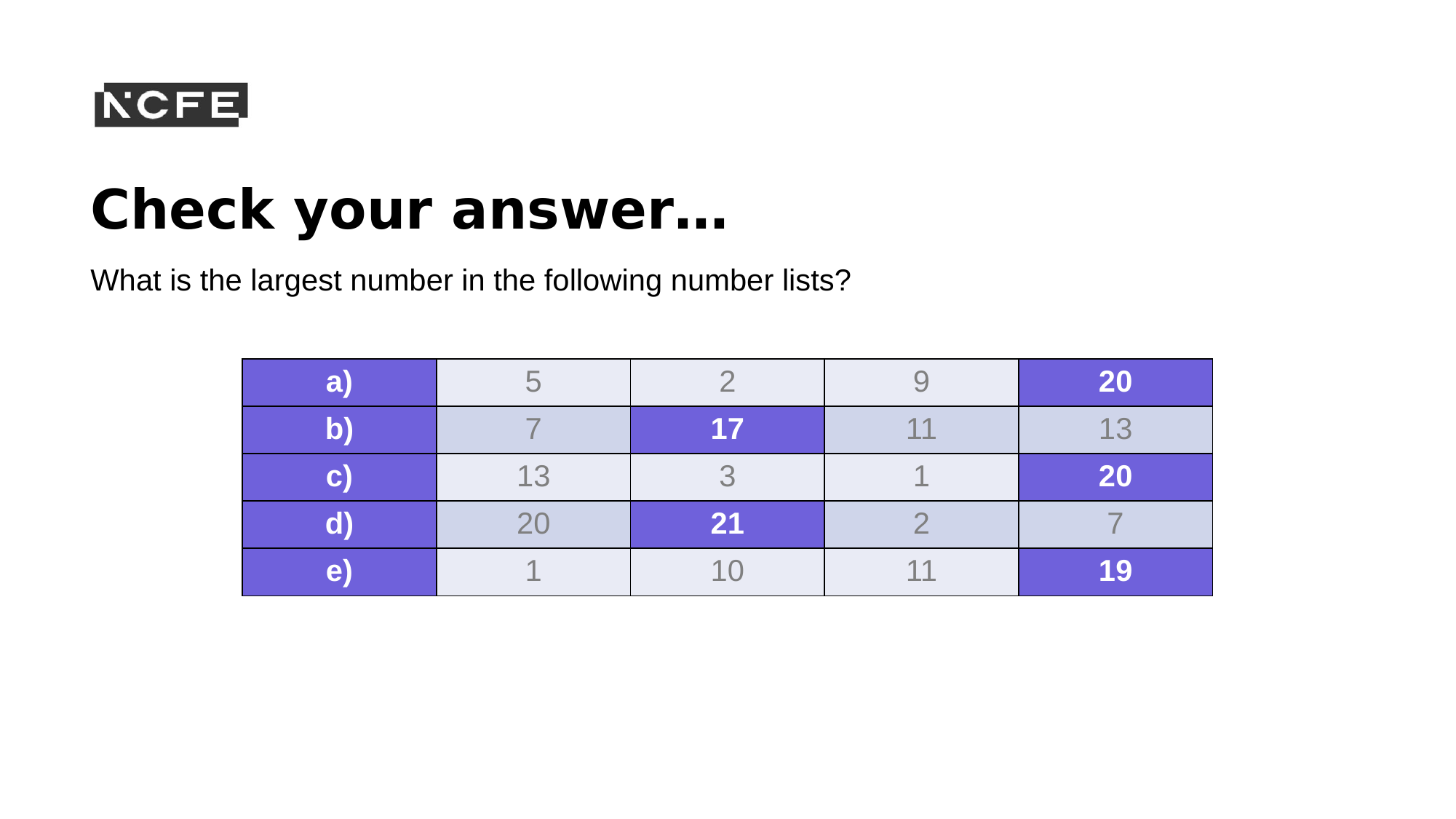

# Check your answer…

What is the largest number in the following number lists?
| a) | 5 | 2 | 9 | 20 |
| --- | --- | --- | --- | --- |
| b) | 7 | 17 | 11 | 13 |
| c) | 13 | 3 | 1 | 20 |
| d) | 20 | 21 | 2 | 7 |
| e) | 1 | 10 | 11 | 19 |